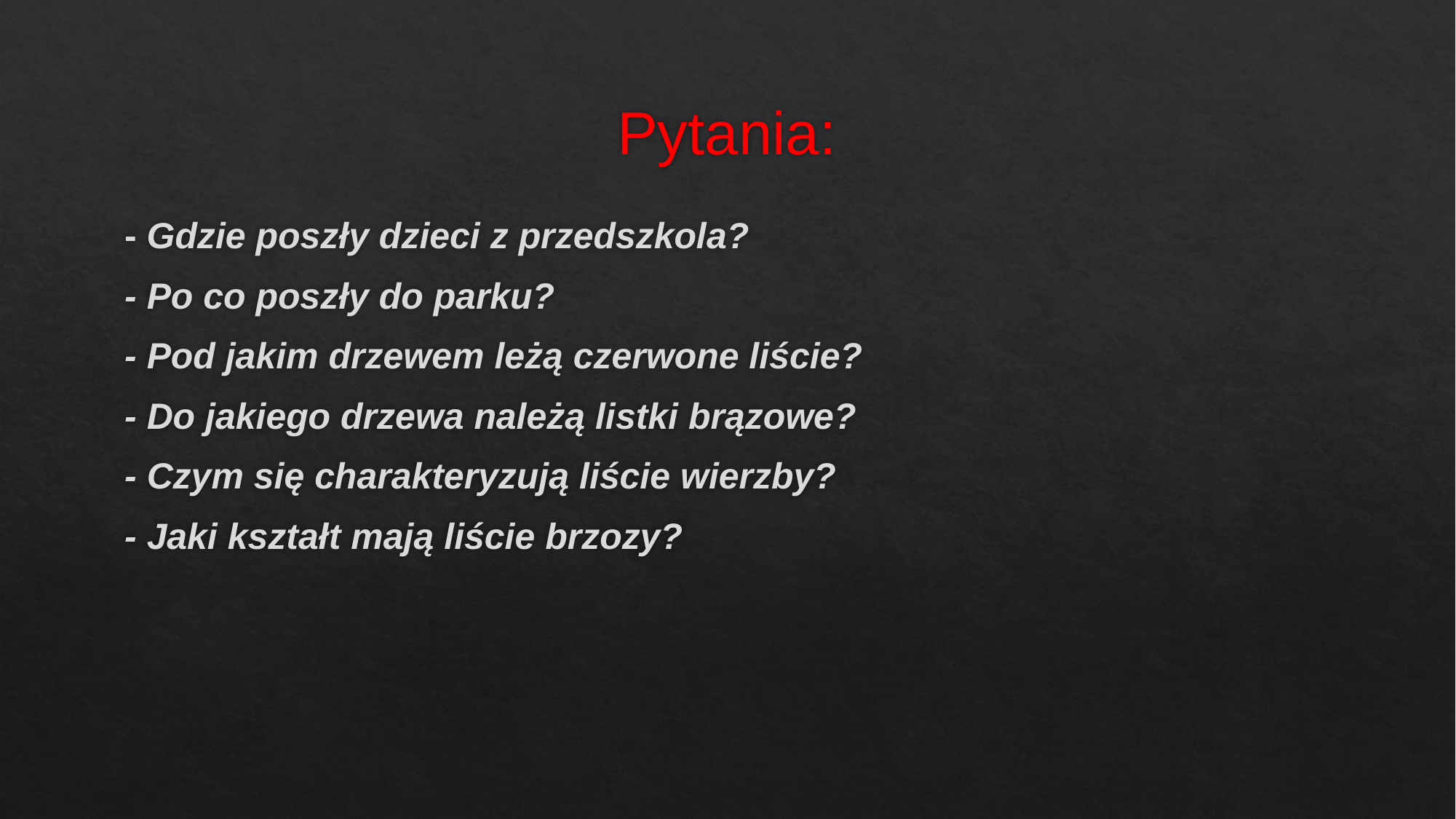

# Pytania:
- Gdzie poszły dzieci z przedszkola?
- Po co poszły do parku?
- Pod jakim drzewem leżą czerwone liście?
- Do jakiego drzewa należą listki brązowe?
- Czym się charakteryzują liście wierzby?
- Jaki kształt mają liście brzozy?